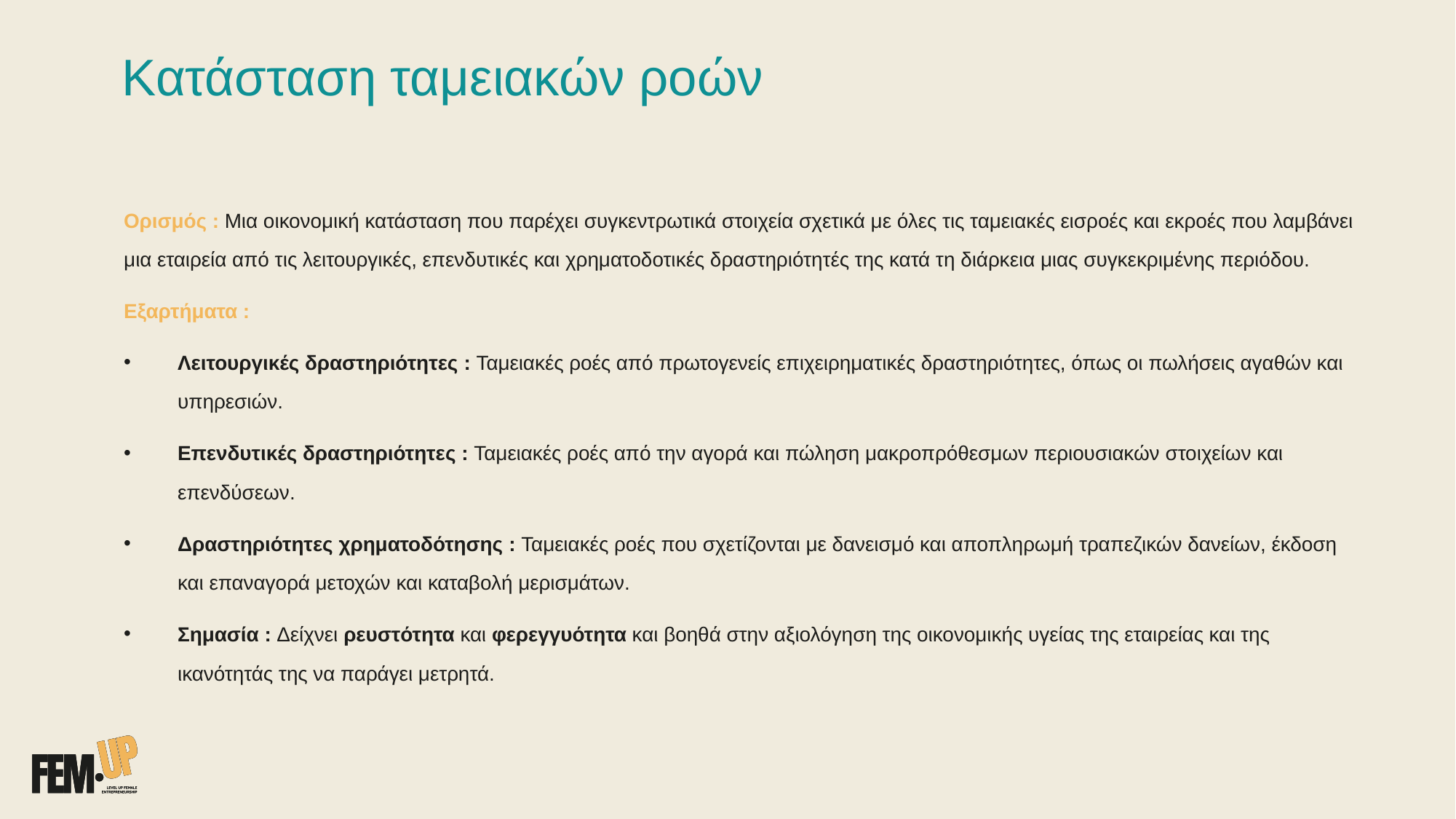

# Κατάσταση ταμειακών ροών
Ορισμός : Μια οικονομική κατάσταση που παρέχει συγκεντρωτικά στοιχεία σχετικά με όλες τις ταμειακές εισροές και εκροές που λαμβάνει μια εταιρεία από τις λειτουργικές, επενδυτικές και χρηματοδοτικές δραστηριότητές της κατά τη διάρκεια μιας συγκεκριμένης περιόδου.
Εξαρτήματα :
Λειτουργικές δραστηριότητες : Ταμειακές ροές από πρωτογενείς επιχειρηματικές δραστηριότητες, όπως οι πωλήσεις αγαθών και υπηρεσιών.
Επενδυτικές δραστηριότητες : Ταμειακές ροές από την αγορά και πώληση μακροπρόθεσμων περιουσιακών στοιχείων και επενδύσεων.
Δραστηριότητες χρηματοδότησης : Ταμειακές ροές που σχετίζονται με δανεισμό και αποπληρωμή τραπεζικών δανείων, έκδοση και επαναγορά μετοχών και καταβολή μερισμάτων.
Σημασία : Δείχνει ρευστότητα και φερεγγυότητα και βοηθά στην αξιολόγηση της οικονομικής υγείας της εταιρείας και της ικανότητάς της να παράγει μετρητά.